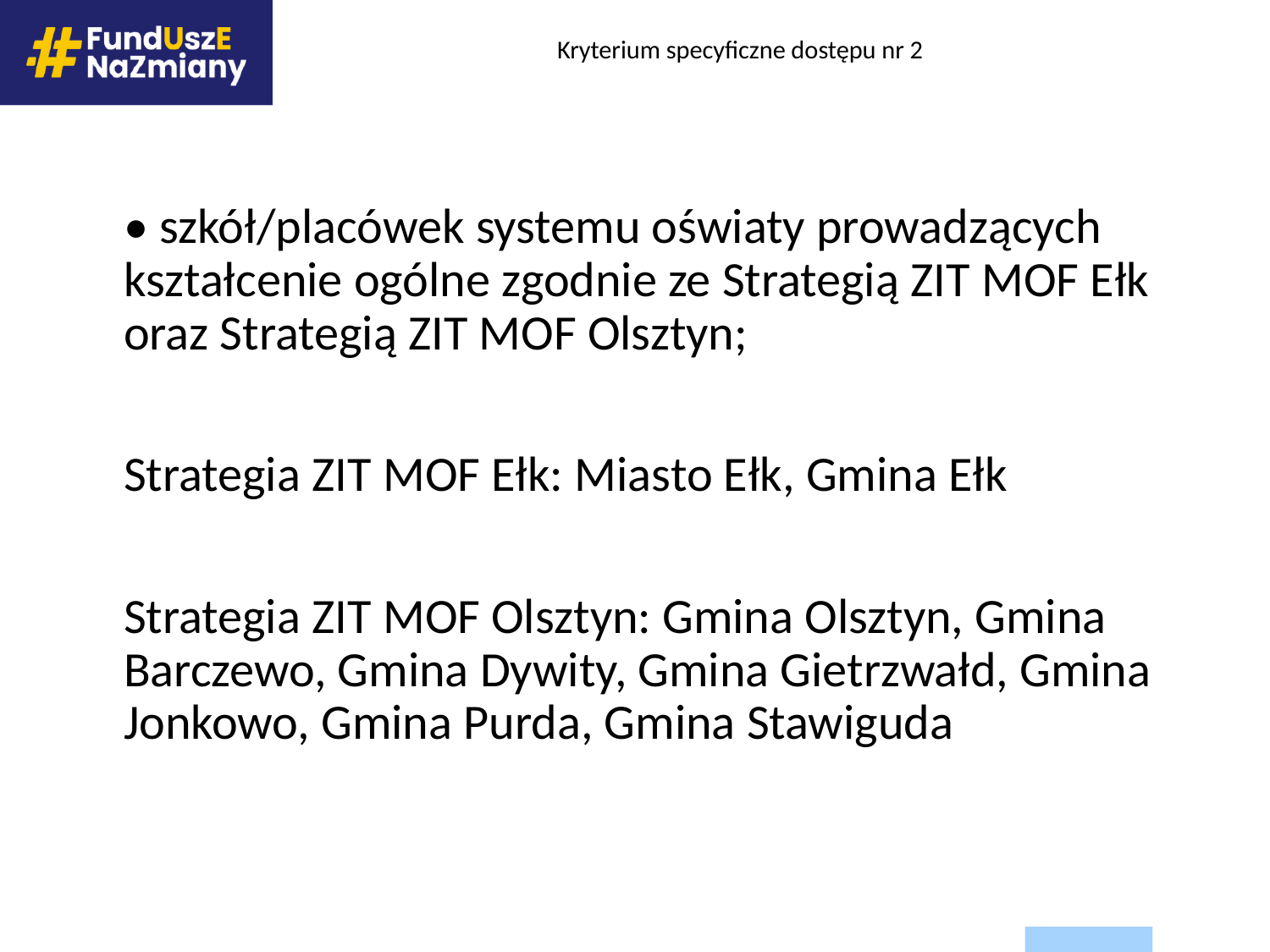

# Kryterium specyficzne dostępu nr 2
• szkół/placówek systemu oświaty prowadzących kształcenie ogólne zgodnie ze Strategią ZIT MOF Ełk oraz Strategią ZIT MOF Olsztyn;

Strategia ZIT MOF Ełk: Miasto Ełk, Gmina Ełk

Strategia ZIT MOF Olsztyn: Gmina Olsztyn, Gmina Barczewo, Gmina Dywity, Gmina Gietrzwałd, Gmina Jonkowo, Gmina Purda, Gmina Stawiguda